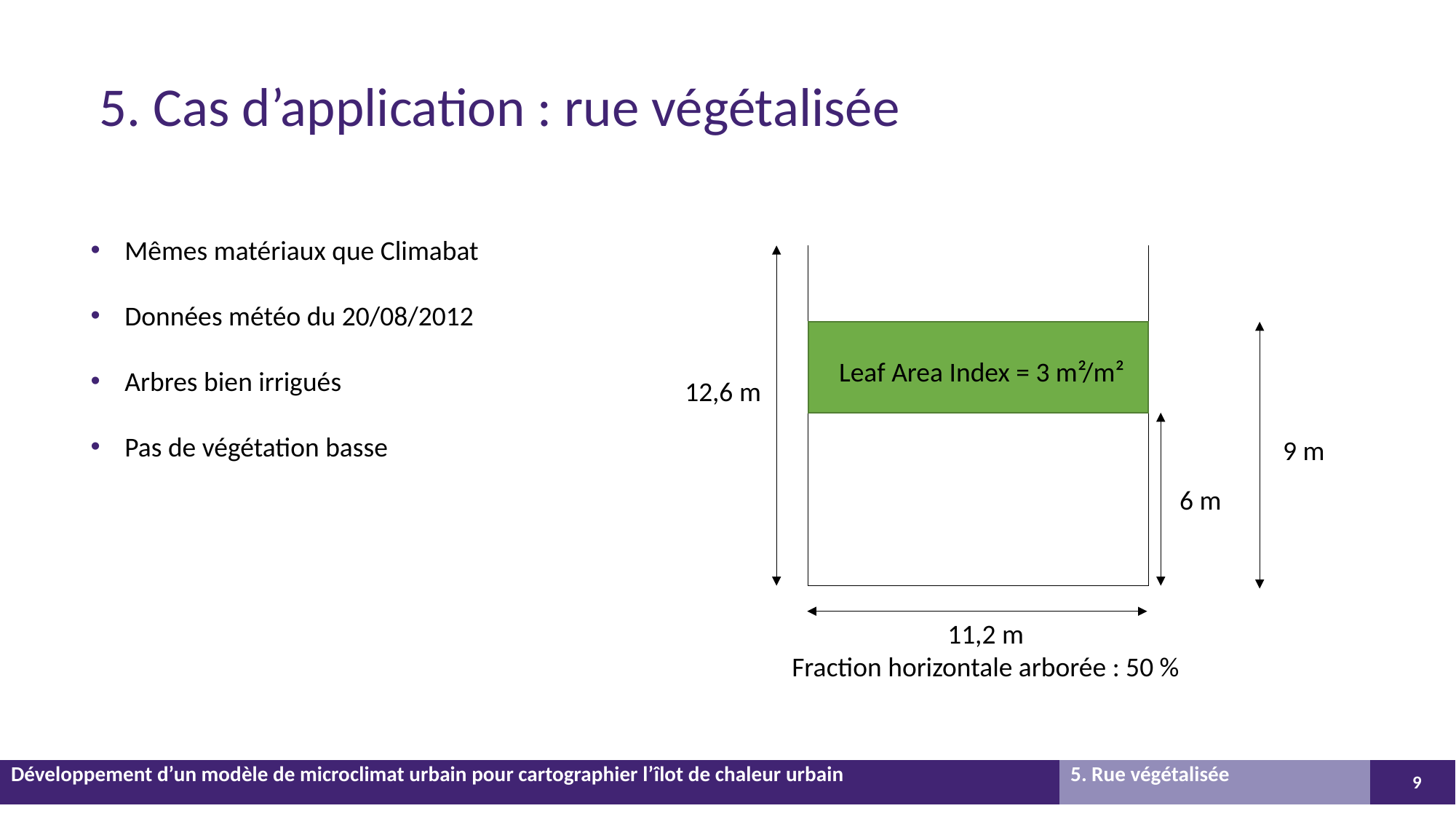

# 5. Cas d’application : rue végétalisée
Mêmes matériaux que Climabat

Données météo du 20/08/2012

Arbres bien irrigués

Pas de végétation basse

Leaf Area Index = 3 m²/m²
12,6 m
9 m
6 m
11,2 m
Fraction horizontale arborée : 50 %
| Développement d’un modèle de microclimat urbain pour cartographier l’îlot de chaleur urbain | 5. Rue végétalisée |  |
| --- | --- | --- |
9